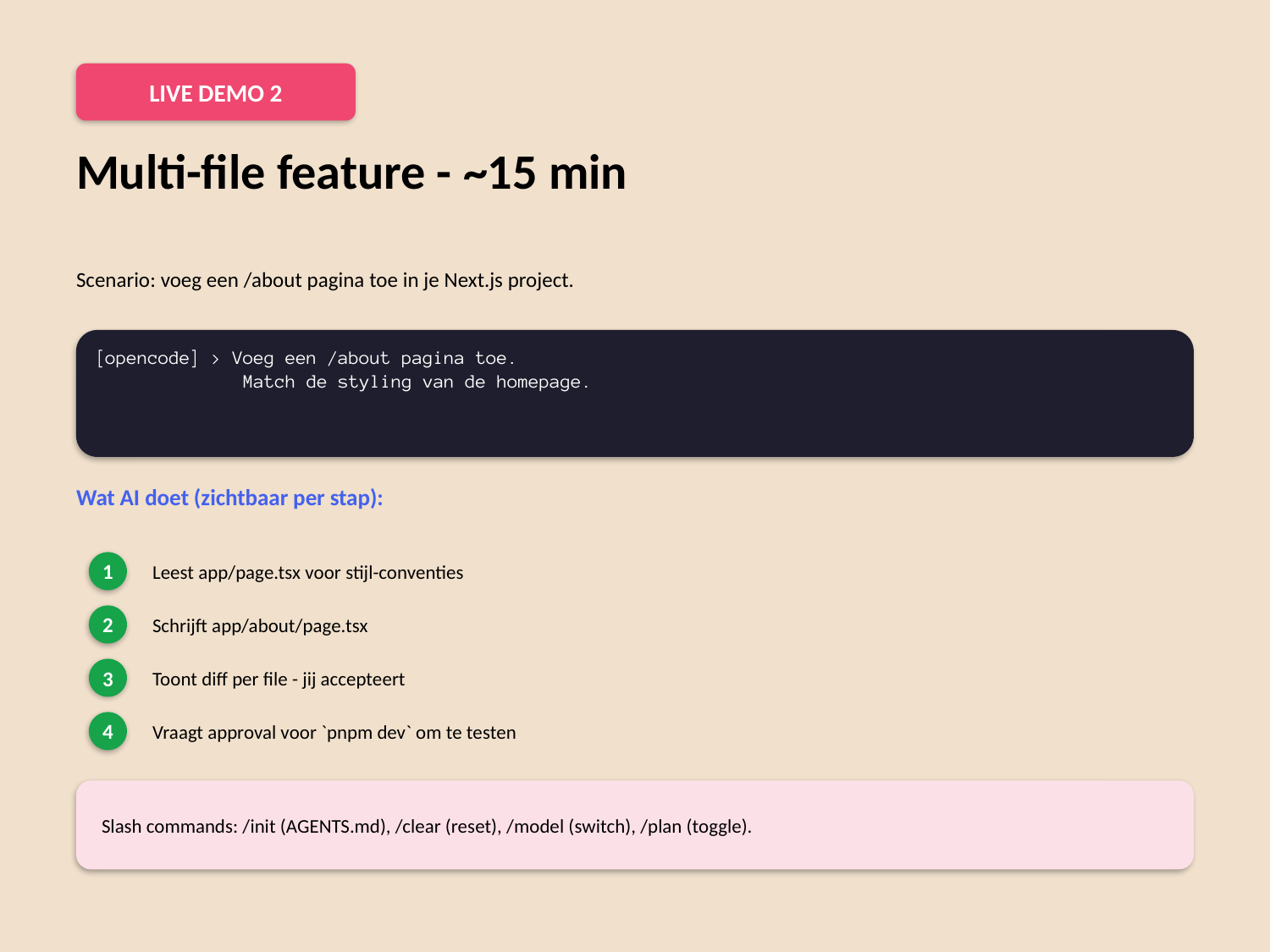

LIVE DEMO 2
Multi-file feature - ~15 min
Scenario: voeg een /about pagina toe in je Next.js project.

[opencode] > Voeg een /about pagina toe.
              Match de styling van de homepage.
Wat AI doet (zichtbaar per stap):

1
Leest app/page.tsx voor stijl-conventies

2
Schrijft app/about/page.tsx

3
Toont diff per file - jij accepteert

4
Vraagt approval voor `pnpm dev` om te testen

Slash commands: /init (AGENTS.md), /clear (reset), /model (switch), /plan (toggle).